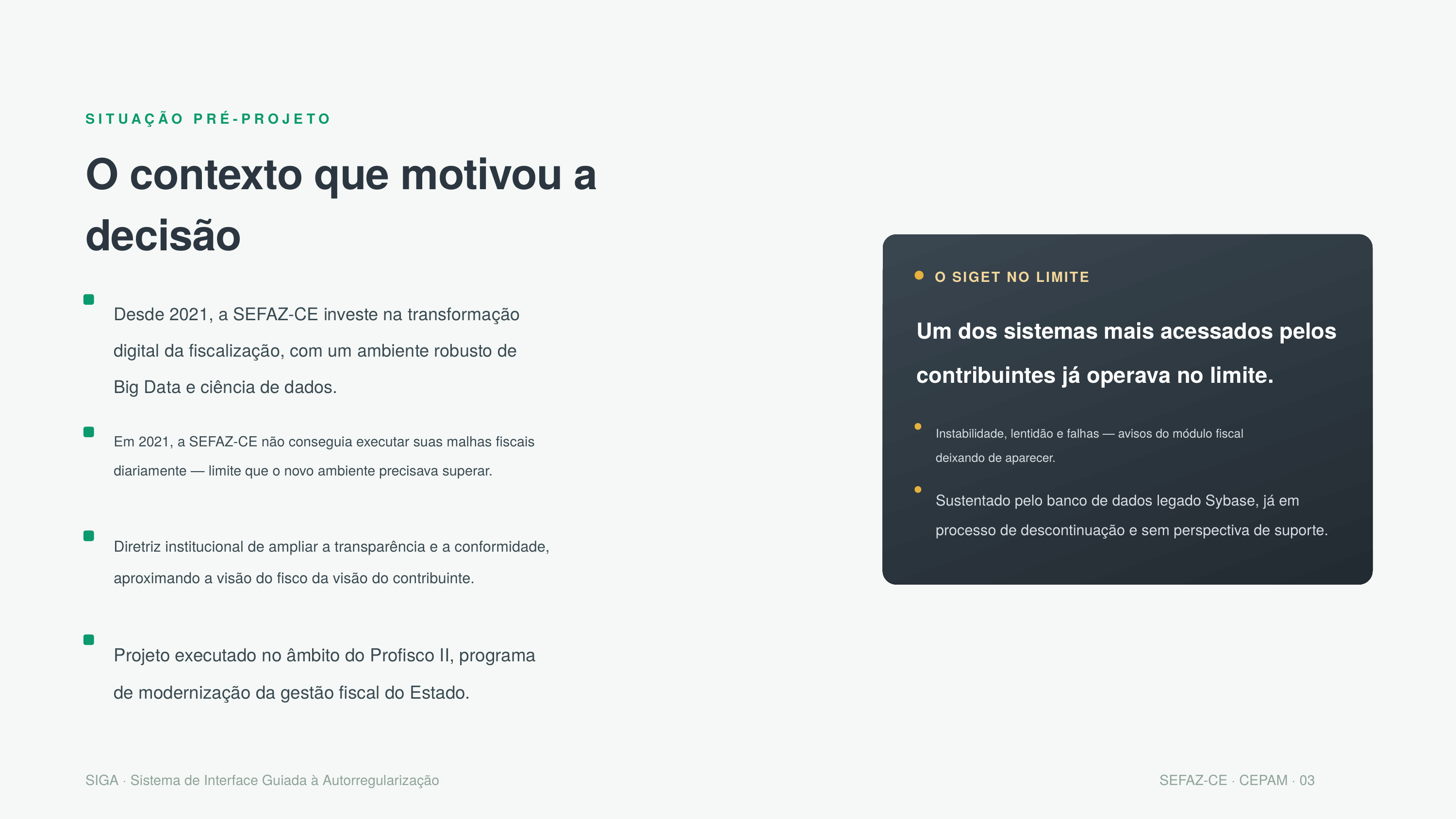

SITUAÇÃO PRÉ-PROJETO
O contexto que motivou a decisão

O SIGET NO LIMITE

Desde 2021, a SEFAZ-CE investe na transformação digital da fiscalização, com um ambiente robusto de Big Data e ciência de dados.

Um dos sistemas mais acessados pelos contribuintes já operava no limite.
Instabilidade, lentidão e falhas — avisos do módulo fiscal deixando de aparecer.
Em 2021, a SEFAZ-CE não conseguia executar suas malhas fiscais diariamente — limite que o novo ambiente precisava superar.

Sustentado pelo banco de dados legado Sybase, já em processo de descontinuação e sem perspectiva de suporte.

Diretriz institucional de ampliar a transparência e a conformidade, aproximando a visão do fisco da visão do contribuinte.

Projeto executado no âmbito do Profisco II, programa de modernização da gestão fiscal do Estado.

SIGA · Sistema de Interface Guiada à Autorregularização
SEFAZ-CE · CEPAM · 03